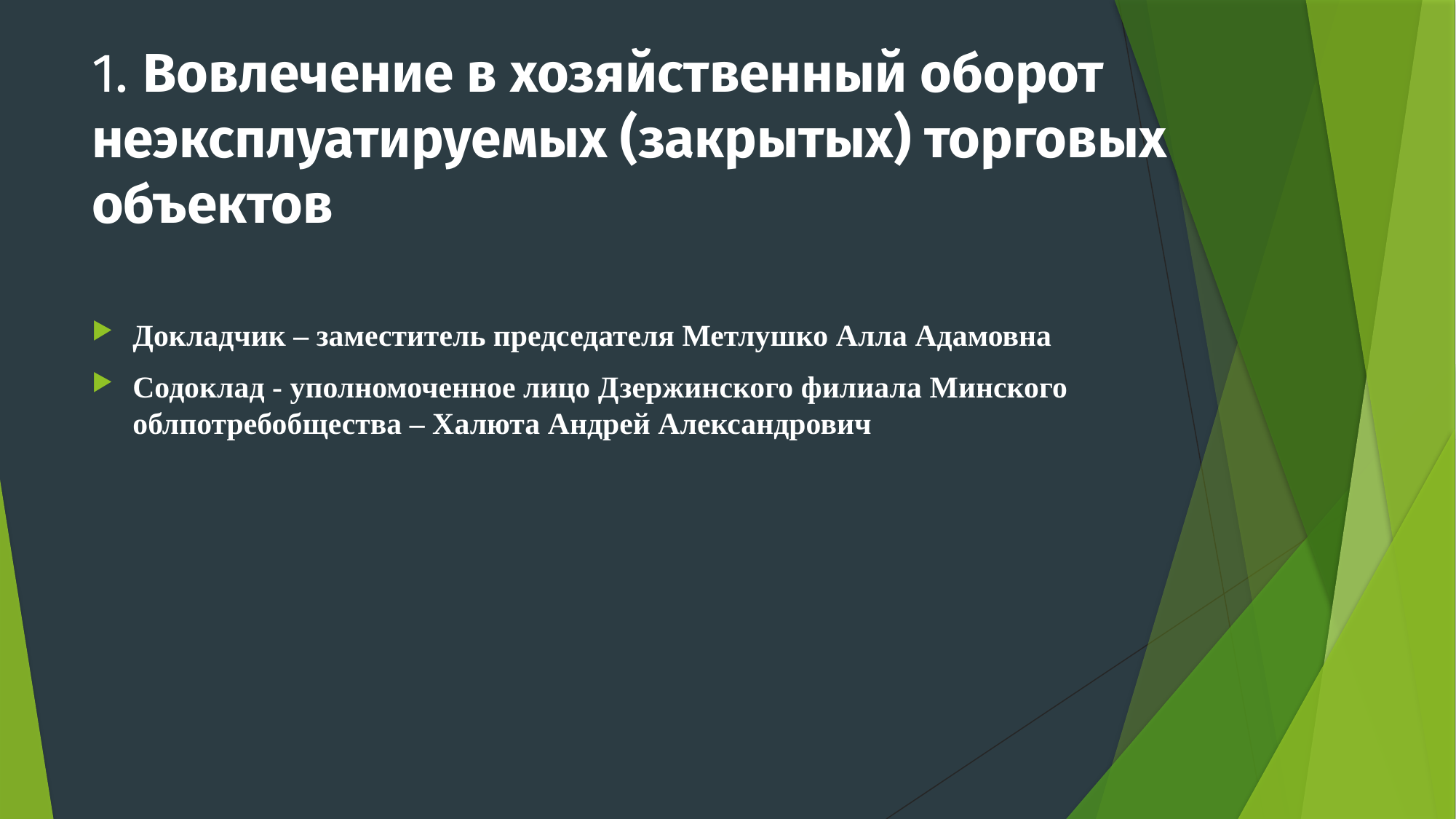

# 1. Вовлечение в хозяйственный оборот неэксплуатируемых (закрытых) торговых объектов
Докладчик – заместитель председателя Метлушко Алла Адамовна
Содоклад - уполномоченное лицо Дзержинского филиала Минского облпотребобщества – Халюта Андрей Александрович